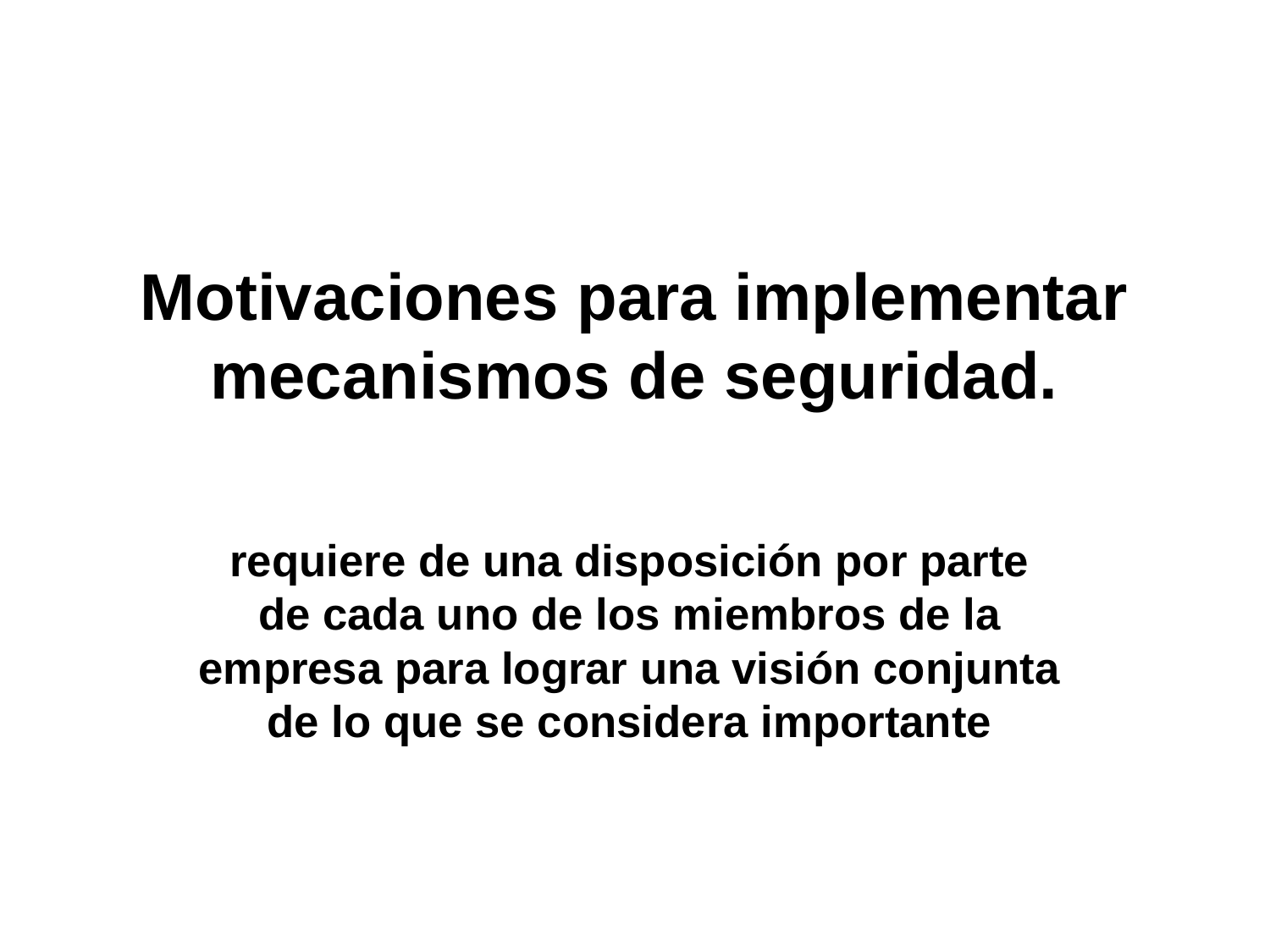

# Motivaciones para implementar mecanismos de seguridad.
requiere de una disposición por parte de cada uno de los miembros de la empresa para lograr una visión conjunta de lo que se considera importante